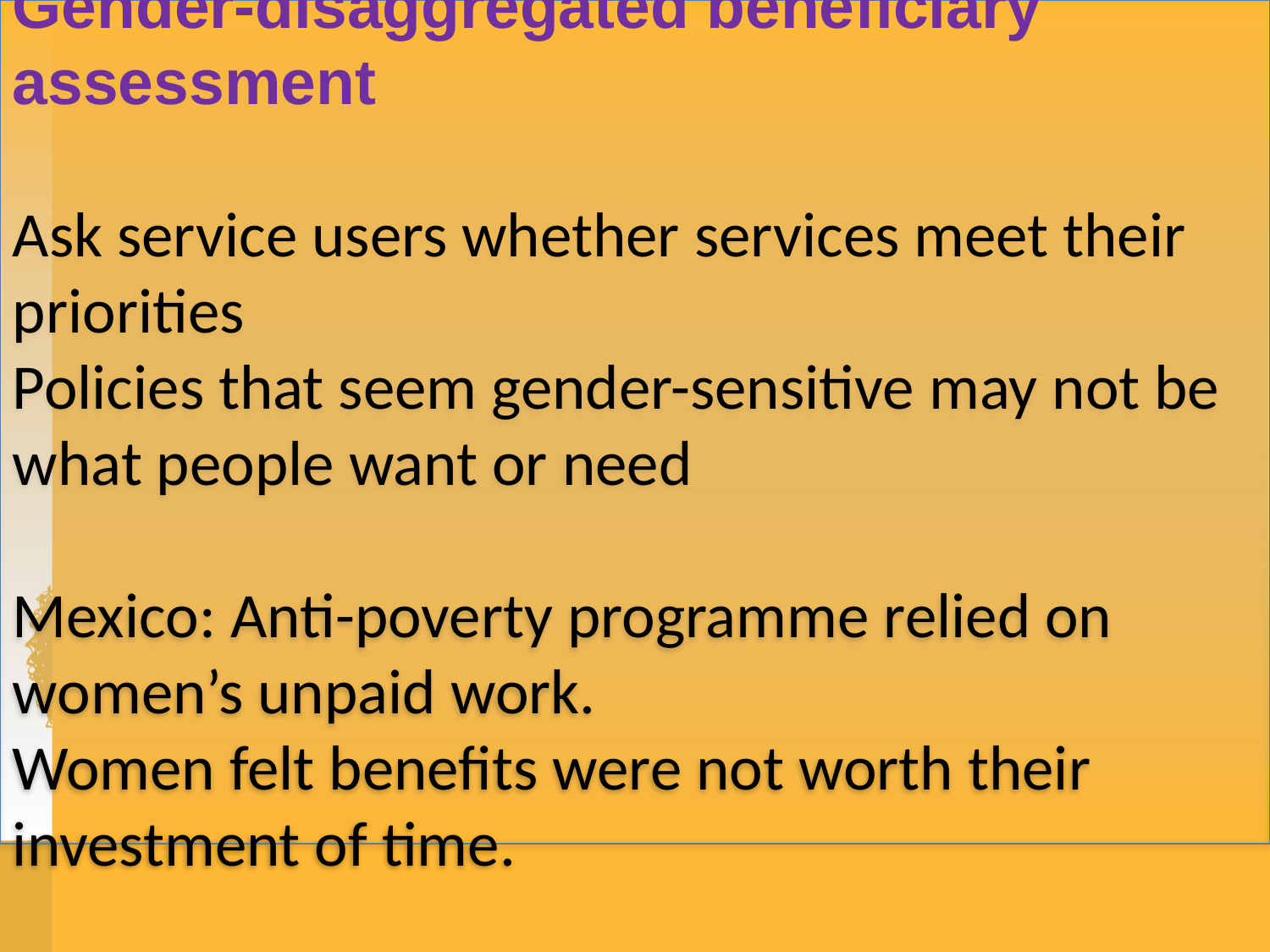

Gender-disaggregated beneficiary assessment

Ask service users whether services meet their priorities
Policies that seem gender-sensitive may not be what people want or need

Mexico: Anti-poverty programme relied on women’s unpaid work.
Women felt benefits were not worth their investment of time.